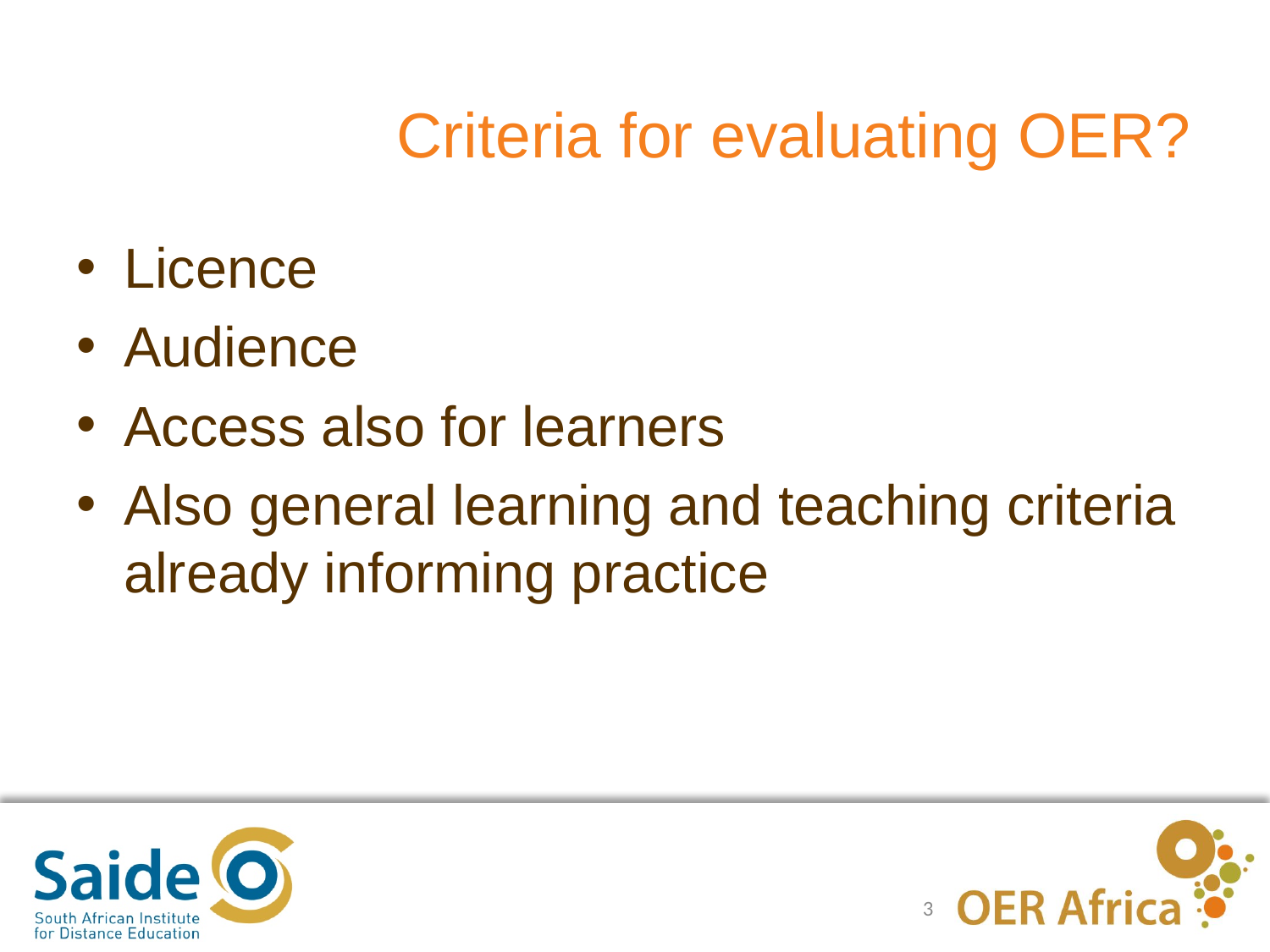

# Criteria for evaluating OER?
Licence
Audience
Access also for learners
Also general learning and teaching criteria already informing practice
3